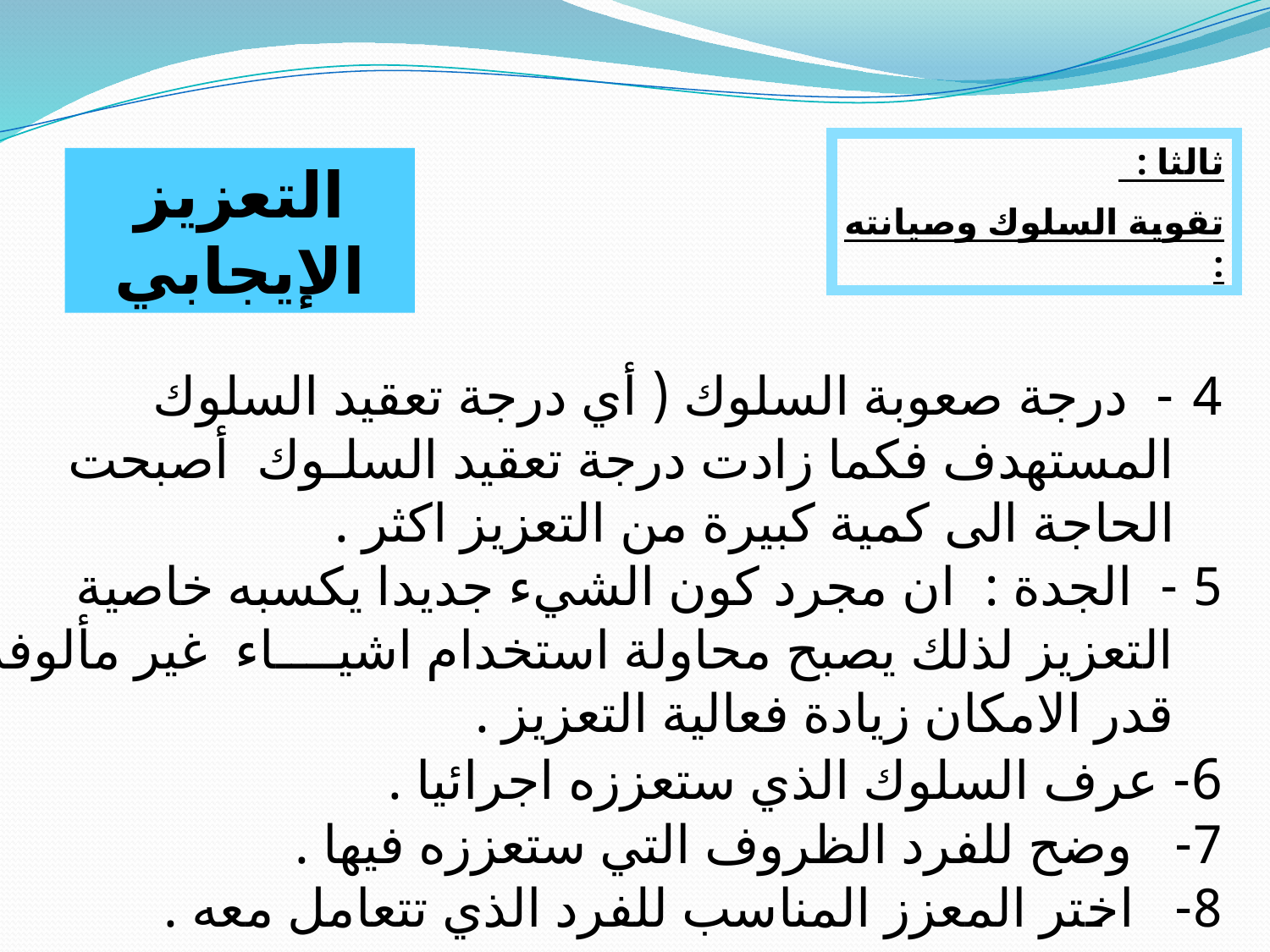

ثالثا :
تقوية السلوك وصيانته :
التعزيز الإيجابي
-  درجة صعوبة السلوك ( أي درجة تعقيد السلوك المستهدف فكما زادت درجة تعقيد السلـوك  أصبحت الحاجة الى كمية كبيرة من التعزيز اكثر .
5 -  الجدة :  ان مجرد كون الشيء جديدا يكسبه خاصية التعزيز لذلك يصبح محاولة استخدام اشيــــاء  غير مألوفة قدر الامكان زيادة فعالية التعزيز .
6- عرف السلوك الذي ستعززه اجرائيا .
7-   وضح للفرد الظروف التي ستعززه فيها .
8-   اختر المعزز المناسب للفرد الذي تتعامل معه .